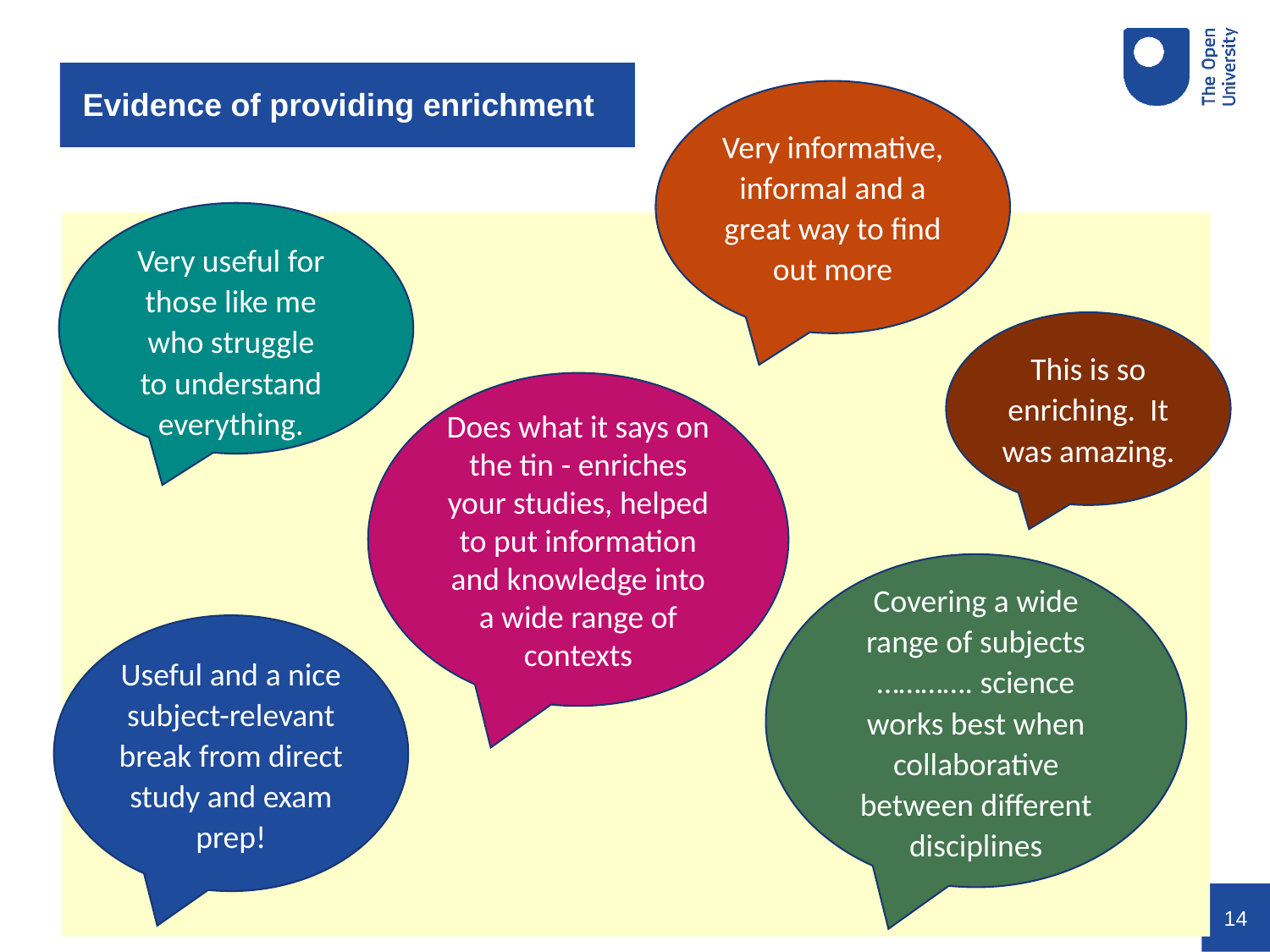

# Evidence of providing enrichment

Very informative, informal and a great way to find out more

Very useful for those like me who struggle to understand everything.

This is so enriching.  It was amazing.

Does what it says on the tin - enriches your studies, helped to put information and knowledge into a wide range of contexts
Covering a wide range of subjects …………. science works best when collaborative between different disciplines
Useful and a nice subject-relevant break from direct study and exam prep!